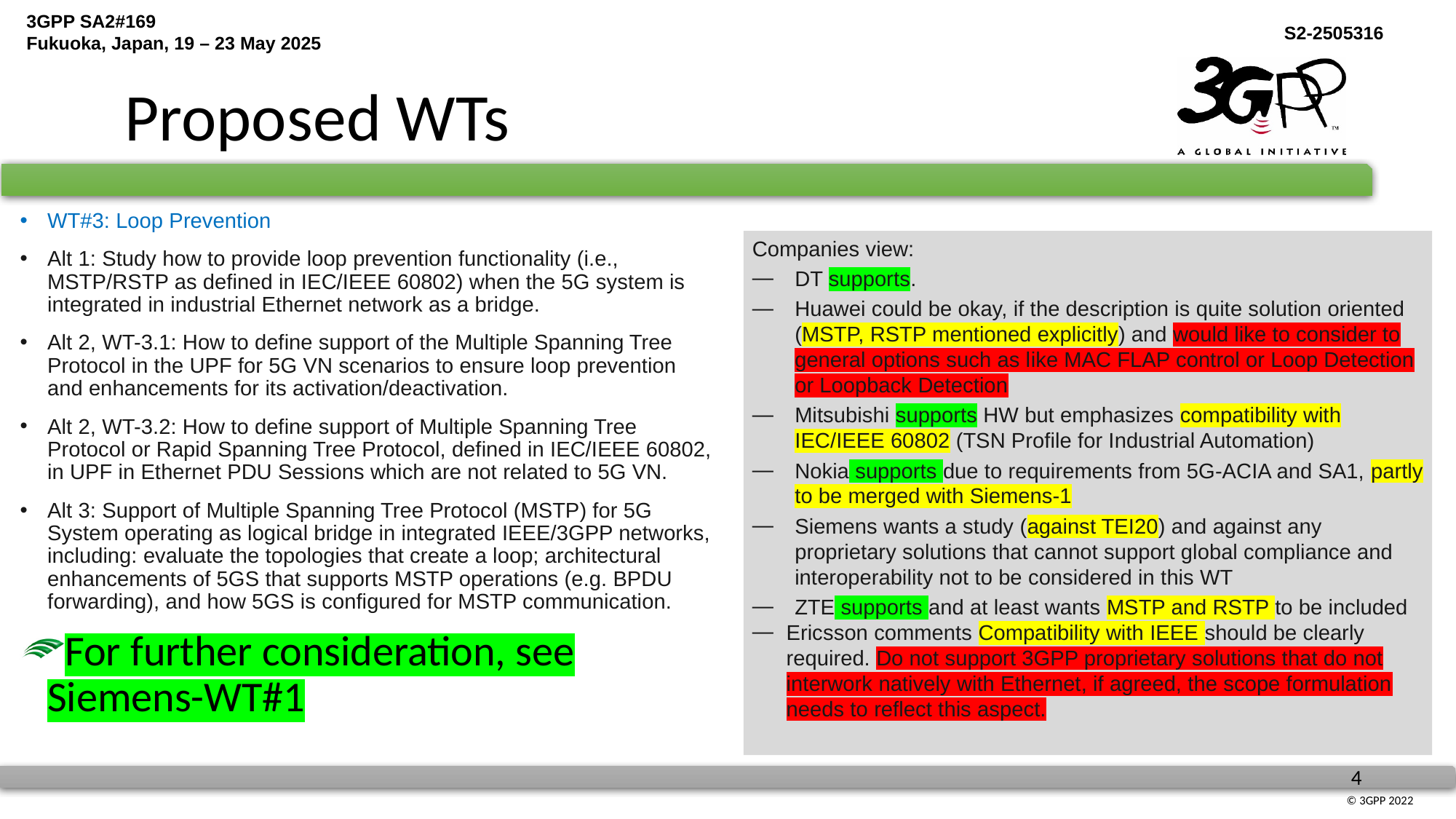

# Proposed WTs
WT#3: Loop Prevention​
Alt 1: Study how to provide loop prevention functionality (i.e., MSTP/RSTP as defined in IEC/IEEE 60802) when the 5G system is integrated in industrial Ethernet network as a bridge.​
Alt 2, WT-3.1: How to define support of the Multiple Spanning Tree Protocol in the UPF for 5G VN scenarios to ensure loop prevention and enhancements for its activation/deactivation.​
Alt 2, WT-3.2: How to define support of Multiple Spanning Tree Protocol or Rapid Spanning Tree Protocol, defined in IEC/IEEE 60802, in UPF in Ethernet PDU Sessions which are not related to 5G VN.​
Alt 3: Support of Multiple Spanning Tree Protocol (MSTP) for 5G System operating as logical bridge in integrated IEEE/3GPP networks, including: evaluate the topologies that create a loop; architectural enhancements of 5GS that supports MSTP operations (e.g. BPDU forwarding), and how 5GS is configured for MSTP communication.​
For further consideration, see Siemens-WT#1
Companies view:
DT supports.
Huawei could be okay, if the description is quite solution oriented (MSTP, RSTP mentioned explicitly) and would like to consider to general options such as like MAC FLAP control or Loop Detection or Loopback Detection
Mitsubishi supports HW but emphasizes compatibility with IEC/IEEE 60802 (TSN Profile for Industrial Automation)
Nokia supports due to requirements from 5G-ACIA and SA1, partly to be merged with Siemens-1
Siemens wants a study (against TEI20) and against any proprietary solutions that cannot support global compliance and interoperability not to be considered in this WT
ZTE supports and at least wants MSTP and RSTP to be included
Ericsson comments Compatibility with IEEE should be clearly required. Do not support 3GPP proprietary solutions that do not interwork natively with Ethernet, if agreed, the scope formulation needs to reflect this aspect.​